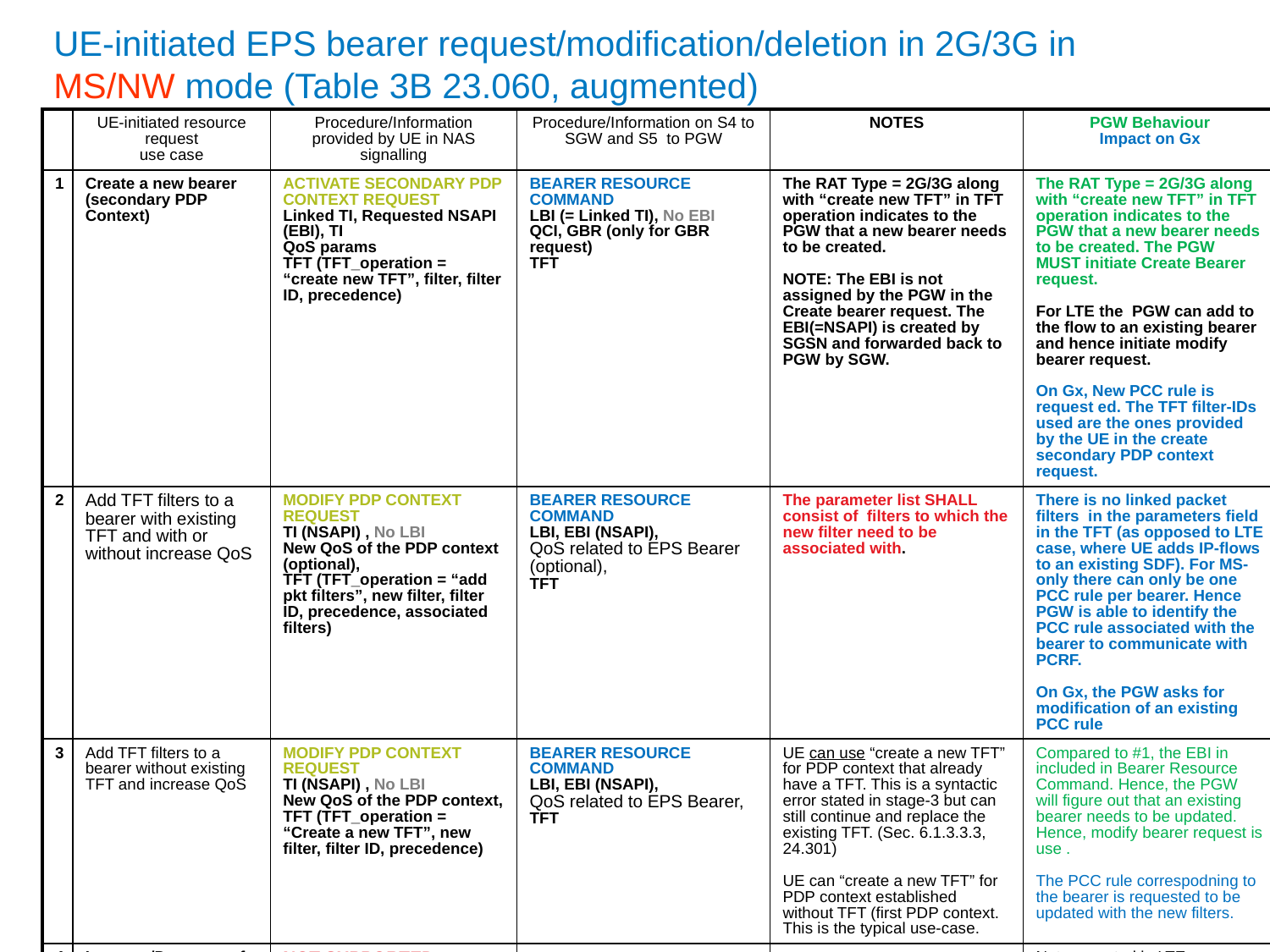

# UE-initiated EPS bearer request/modification/deletion in 2G/3G in MS/NW mode (Table 3B 23.060, augmented)
|  | UE-initiated resource request use case | Procedure/Information provided by UE in NAS signalling | Procedure/Information on S4 to SGW and S5 to PGW | NOTES | PGW Behaviour Impact on Gx |
| --- | --- | --- | --- | --- | --- |
| 1 | Create a new bearer (secondary PDP Context) | ACTIVATE SECONDARY PDP CONTEXT REQUEST Linked TI, Requested NSAPI (EBI), TI QoS params TFT (TFT\_operation = “create new TFT”, filter, filter ID, precedence) | BEARER RESOURCE COMMAND LBI (= Linked TI), No EBI QCI, GBR (only for GBR request) TFT | The RAT Type = 2G/3G along with “create new TFT” in TFT operation indicates to the PGW that a new bearer needs to be created. NOTE: The EBI is not assigned by the PGW in the Create bearer request. The EBI(=NSAPI) is created by SGSN and forwarded back to PGW by SGW. | The RAT Type = 2G/3G along with “create new TFT” in TFT operation indicates to the PGW that a new bearer needs to be created. The PGW MUST initiate Create Bearer request. For LTE the PGW can add to the flow to an existing bearer and hence initiate modify bearer request. On Gx, New PCC rule is request ed. The TFT filter-IDs used are the ones provided by the UE in the create secondary PDP context request. |
| 2 | Add TFT filters to a bearer with existing TFT and with or without increase QoS | MODIFY PDP CONTEXT REQUEST TI (NSAPI) , No LBI New QoS of the PDP context (optional), TFT (TFT\_operation = “add pkt filters”, new filter, filter ID, precedence, associated filters) | BEARER RESOURCE COMMAND LBI, EBI (NSAPI), QoS related to EPS Bearer (optional), TFT | The parameter list SHALL consist of filters to which the new filter need to be associated with. | There is no linked packet filters in the parameters field in the TFT (as opposed to LTE case, where UE adds IP-flows to an existing SDF). For MS-only there can only be one PCC rule per bearer. Hence PGW is able to identify the PCC rule associated with the bearer to communicate with PCRF. On Gx, the PGW asks for modification of an existing PCC rule |
| 3 | Add TFT filters to a bearer without existing TFT and increase QoS | MODIFY PDP CONTEXT REQUEST TI (NSAPI) , No LBI New QoS of the PDP context, TFT (TFT\_operation = “Create a new TFT”, new filter, filter ID, precedence) | BEARER RESOURCE COMMAND LBI, EBI (NSAPI), QoS related to EPS Bearer, TFT | UE can use “create a new TFT” for PDP context that already have a TFT. This is a syntactic error stated in stage-3 but can still continue and replace the existing TFT. (Sec. 6.1.3.3.3, 24.301) UE can “create a new TFT” for PDP context established without TFT (first PDP context. This is the typical use-case. | Compared to #1, the EBI in included in Bearer Resource Command. Hence, the PGW will figure out that an existing bearer needs to be updated. Hence, modify bearer request is use . The PCC rule correspodning to the bearer is requested to be updated with the new filters. |
| 4 | Increase/Decrease of QoS, TFT filters not specified | NOT SUPPORTED |  |  | Not supported in LTE (TFT filters need to be specified for LTE.) |
| 5 | Remove some (not all) TFT filters with or without decrease QoS | MODIFY PDP CONTEXT REQUEST TI (NSAPI) , No LBI New QoS of the PDP context TFT (TFT\_operation = “delete pkt filter from existing TFT”, filters to be added/deleted, filter ID, precedence) | BEARER RESOURCE COMMAND LBI, EBI (NSAPI), New QoS of the PDP context TFT | The parameter list SHALL consist of filters to which the new filter need to be associated with. | Same as LTE. On Gx, the PGW asks for modification of an existing PCC rule corresponding to the bearer. |
| 6 | Delete TFT with or without decrease QoS | MODIFY PDP CONTEXT REQUEST TI (NSAPI) , No LBI New QoS of the PDP context TFT (TFT\_operation = “delete existing TFT”, no pkt filter list) | BEARER RESOURCE COMMAND LBI, EBI (NSAPI), New QoS of the PDP context TFT | ERROR: TFT operation = "Delete existing TFT" when there is already another PDP context with the same PDP address and APN without a TFT. (Sec. 6.1.3.3.3, 24.301) | Corresponding to the case when a SDF flow is requested to be removed by UE in LTE which leads to no TFT on the bearer. On Gx, the PGW asks for modification of an existing PCC rule corresponding to the bearer (to remove the TFTs) |
| 7 | Replace one or more filters in an TFT with new one(s) with or without change in QoS (no QCI change) | MODIFY PDP CONTEXT REQUEST TI (NSAPI) , No LBI New QoS (GBR) of the EPS Bearer (GBR only) (if needed) TFT (TFT\_operation = “replace pkt filters in existing TFT”, list of filter(s) which will form the TFT, filter ID (for existing filters, no IDs for new filters, precedence) | BEARER RESOURCE COMMAND LBI, EBI (NSAPI), New QoS (GBR) of the EPS Bearer (GBR only) TFT |  | Same as LTE. On Gx, the PGW asks for modification of an existing PCC rule |
| 8 | Delete a bearer | DEACTIVATE PDP CONTEXT REQUEST TI (NSAPI) , No LBI Teardown Indicator | If Teardown Indication: DELETE SESSION REQUEST LBI Otherwise: DELETE BEARER COMMAND EBI (NSAPI), NO LBI |  | On Gx, the PGW asks for deletion of PCC rule(s) corresponding to the bearer(s). |